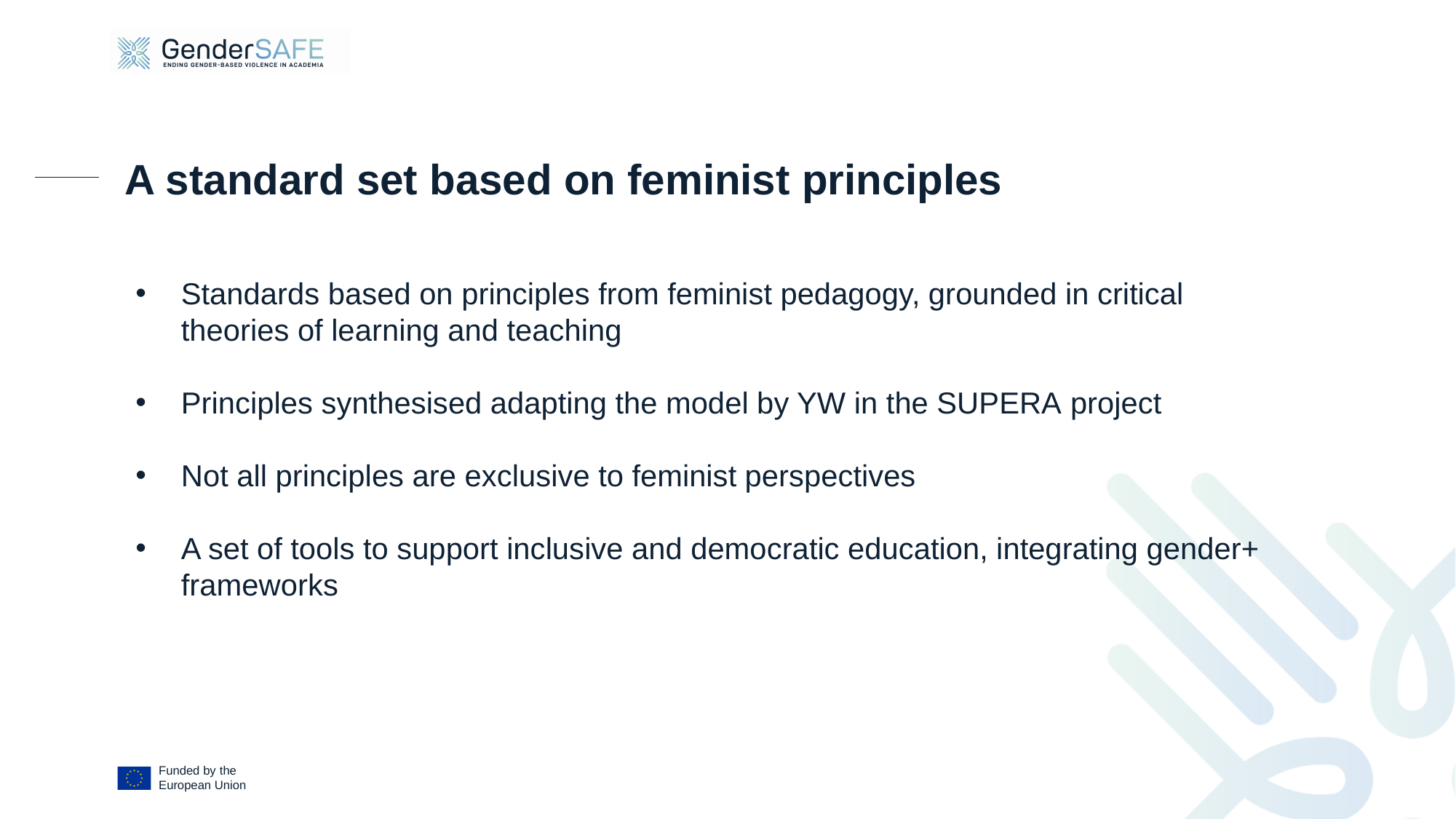

# A standard set based on feminist principles

Standards based on principles from feminist pedagogy, grounded in critical theories of learning and teaching​

Principles synthesised adapting the model by YW in the SUPERA ​project

Not all principles are exclusive to feminist perspectives

A set of tools to support inclusive and democratic education, integrating gender+ frameworks ​